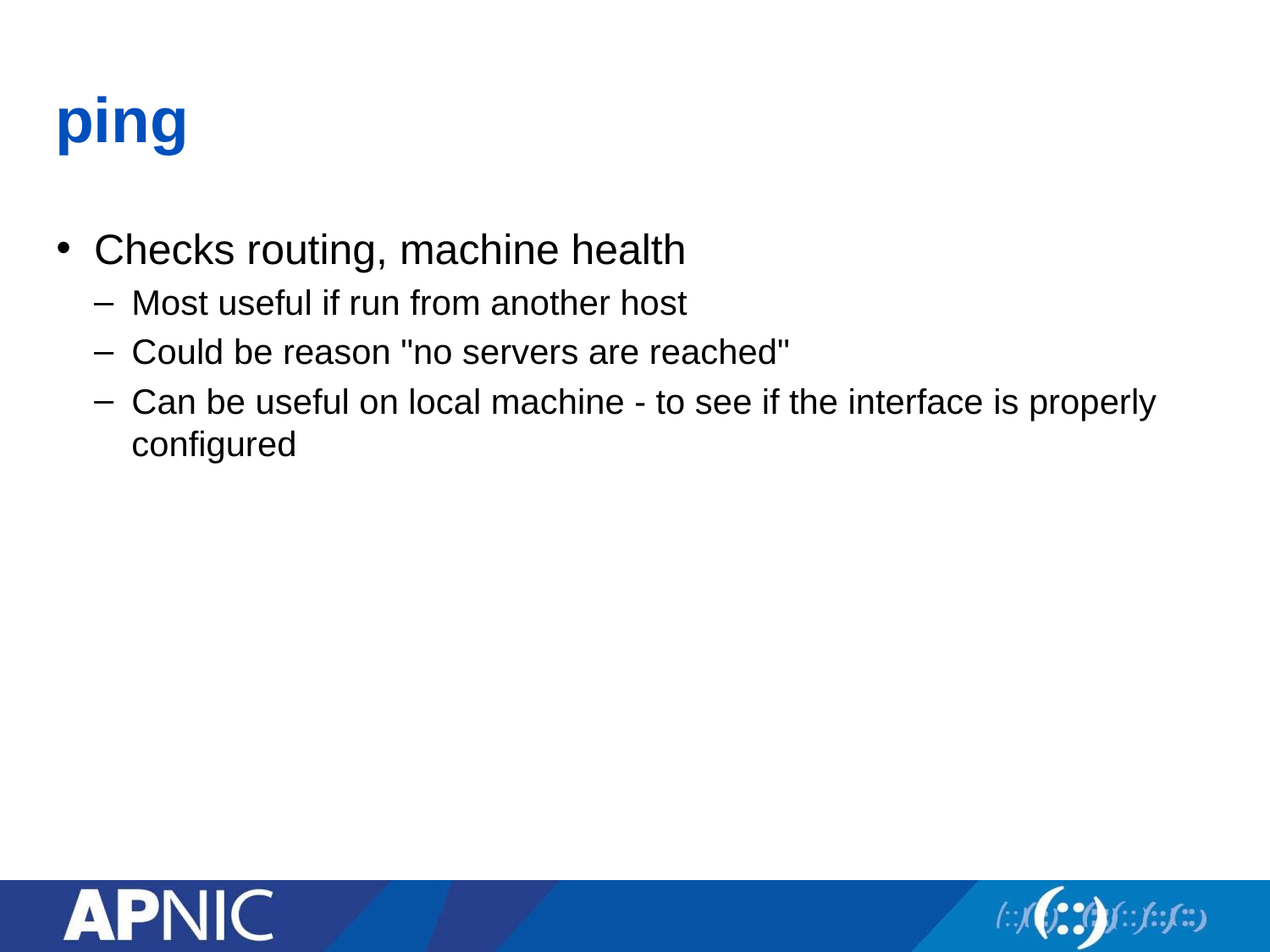

# ping
Checks routing, machine health
Most useful if run from another host
Could be reason "no servers are reached"
Can be useful on local machine - to see if the interface is properly configured